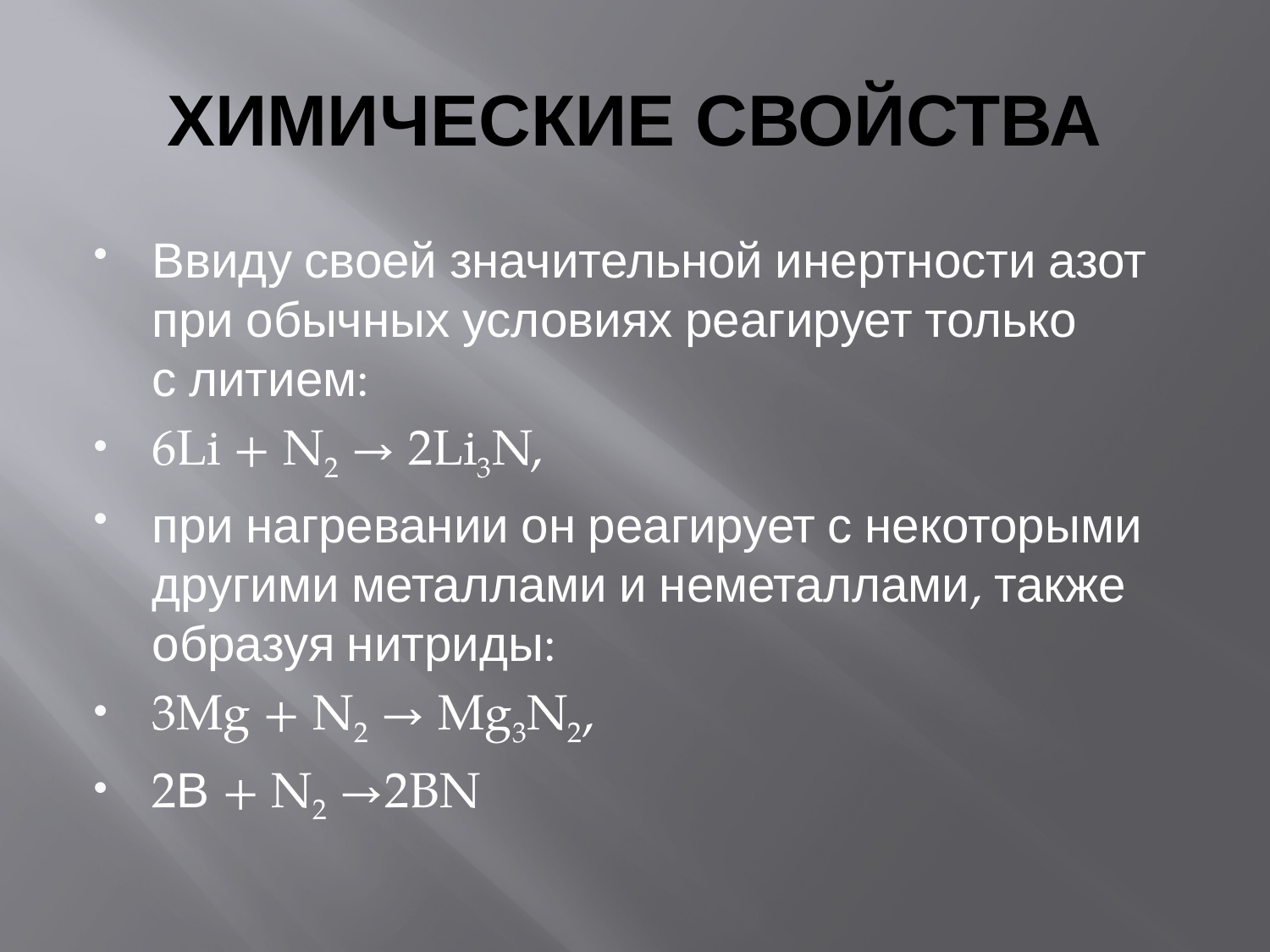

# ХИМИЧЕСКИЕ СВОЙСТВА
Ввиду своей значительной инертности азот при обычных условиях реагирует только с литием:
6Li + N2 → 2Li3N,
при нагревании он реагирует с некоторыми другими металлами и неметаллами, также образуя нитриды:
3Mg + N2 → Mg3N2,
2В + N2 →2BN